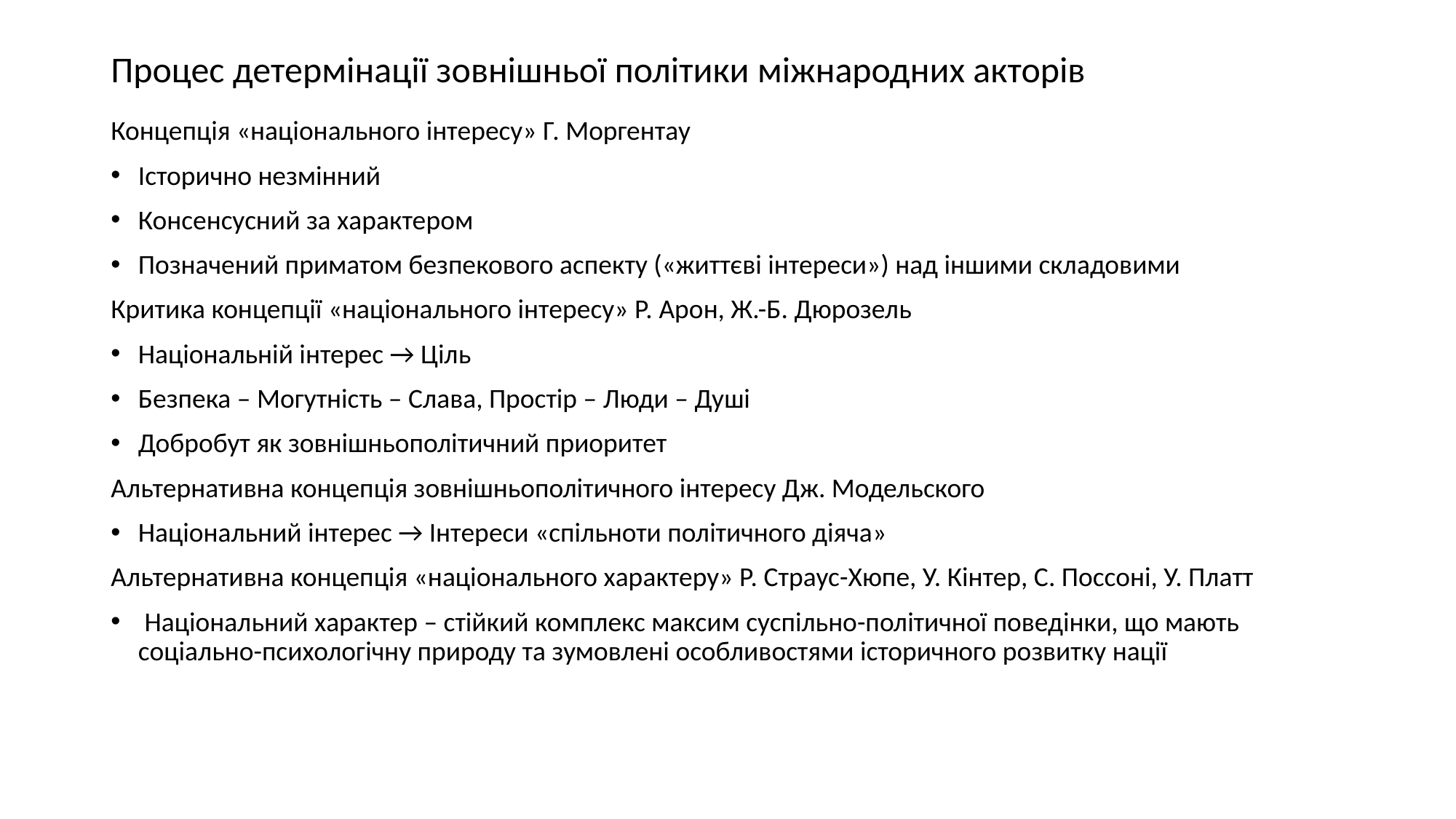

# Процес детермінації зовнішньої політики міжнародних акторів
Концепція «національного інтересу» Г. Моргентау
Історично незмінний
Консенсусний за характером
Позначений приматом безпекового аспекту («життєві інтереси») над іншими складовими
Критика концепції «національного інтересу» Р. Арон, Ж.-Б. Дюрозель
Національній інтерес → Ціль
Безпека – Могутність – Слава, Простір – Люди – Душі
Добробут як зовнішньополітичний приоритет
Альтернативна концепція зовнішньополітичного інтересу Дж. Модельского
Національний інтерес → Інтереси «спільноти політичного діяча»
Альтернативна концепція «національного характеру» Р. Страус-Хюпе, У. Кінтер, С. Поссоні, У. Платт
 Національний характер – стійкий комплекс максим суспільно-політичної поведінки, що мають соціально-психологічну природу та зумовлені особливостями історичного розвитку нації